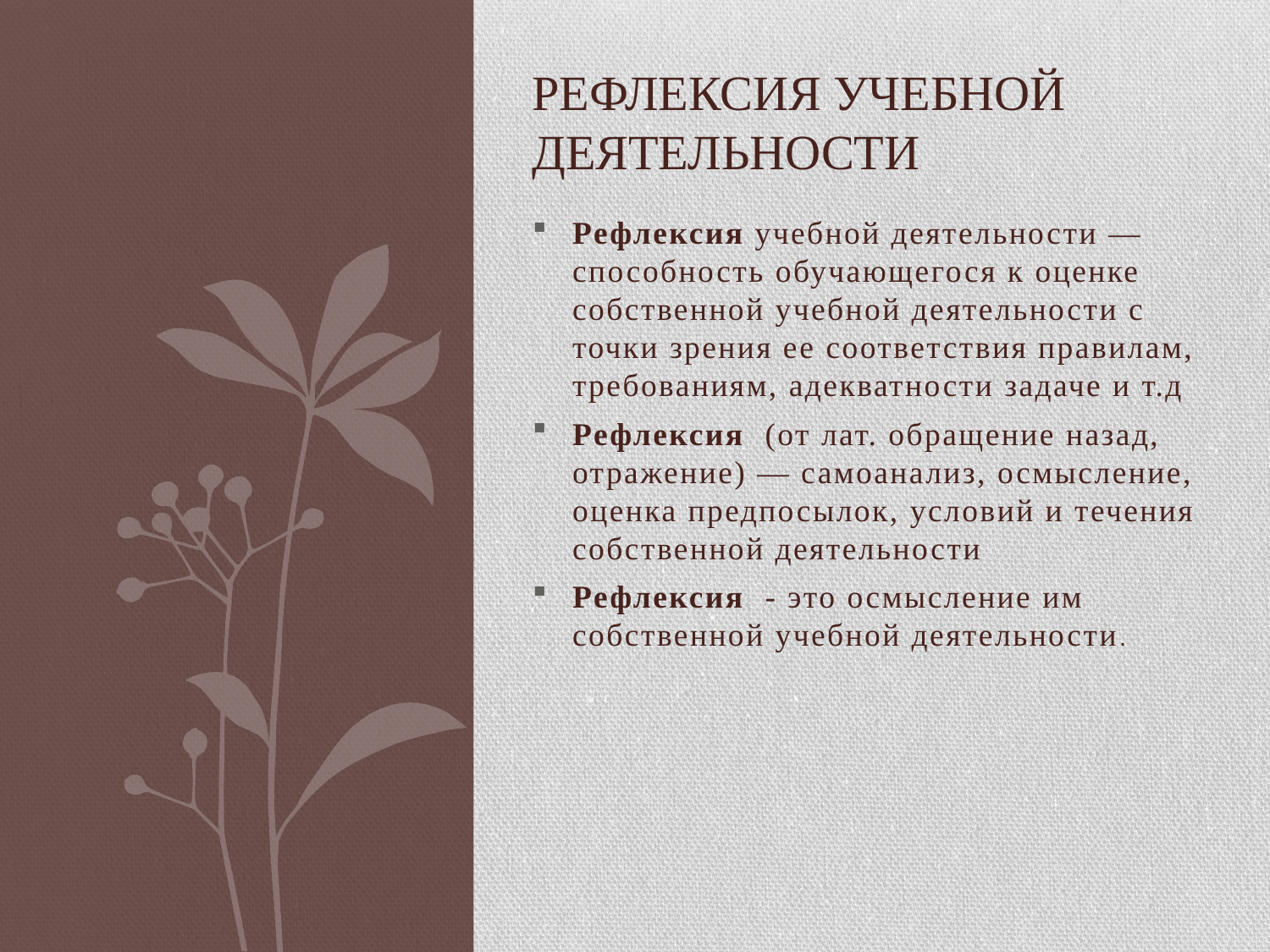

# Рефлексия учебной деятельности
Рефлексия учебной деятельности — способность обучающегося к оценке собственной учебной деятельности с точки зрения ее соответствия правилам, требованиям, адекватности задаче и т.д
Рефлексия  (от лат. обращение назад, отражение) — самоанализ, осмысление, оценка предпосылок, условий и течения собственной деятельности
Рефлексия  - это осмысление им собственной учебной деятельности.